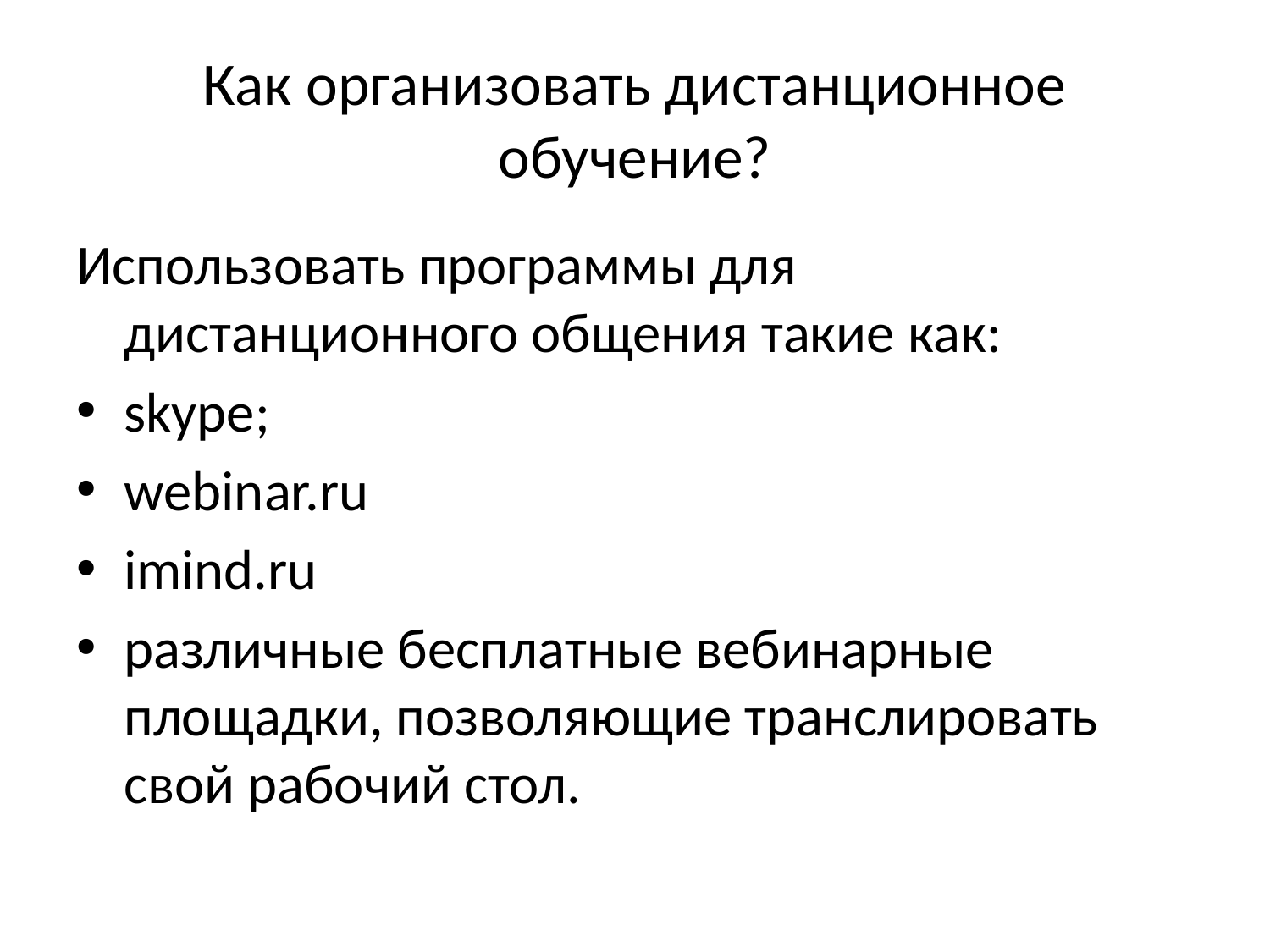

# Как организовать дистанционное обучение?
Использовать программы для дистанционного общения такие как:
skype;
webinar.ru
imind.ru
различные бесплатные вебинарные площадки, позволяющие транслировать свой рабочий стол.